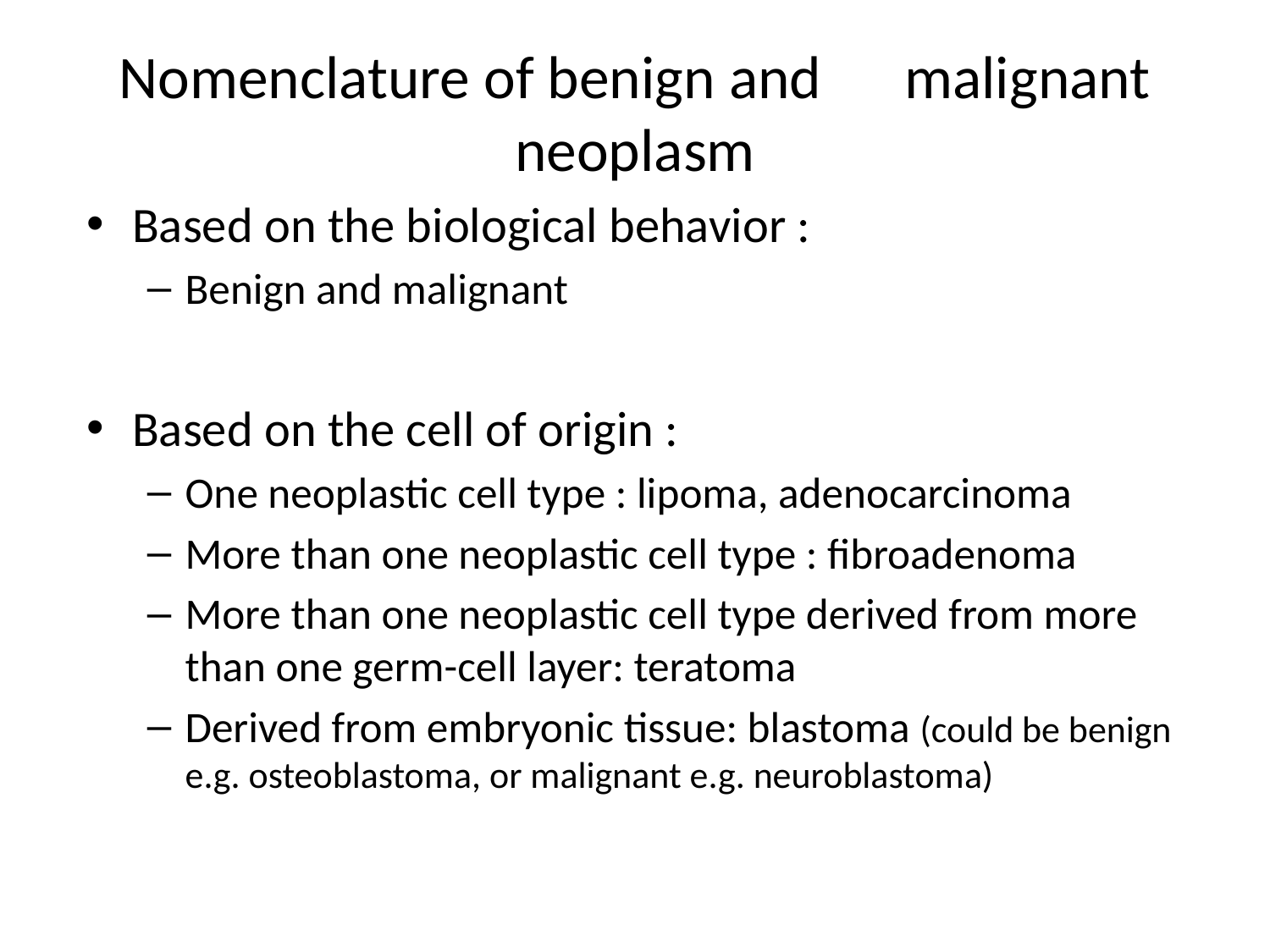

# Nomenclature of benign and      malignant neoplasm
Based on the biological behavior :
Benign and malignant

Based on the cell of origin :
One neoplastic cell type : lipoma, adenocarcinoma
More than one neoplastic cell type : fibroadenoma
More than one neoplastic cell type derived from more than one germ-cell layer: teratoma
Derived from embryonic tissue: blastoma (could be benign e.g. osteoblastoma, or malignant e.g. neuroblastoma)